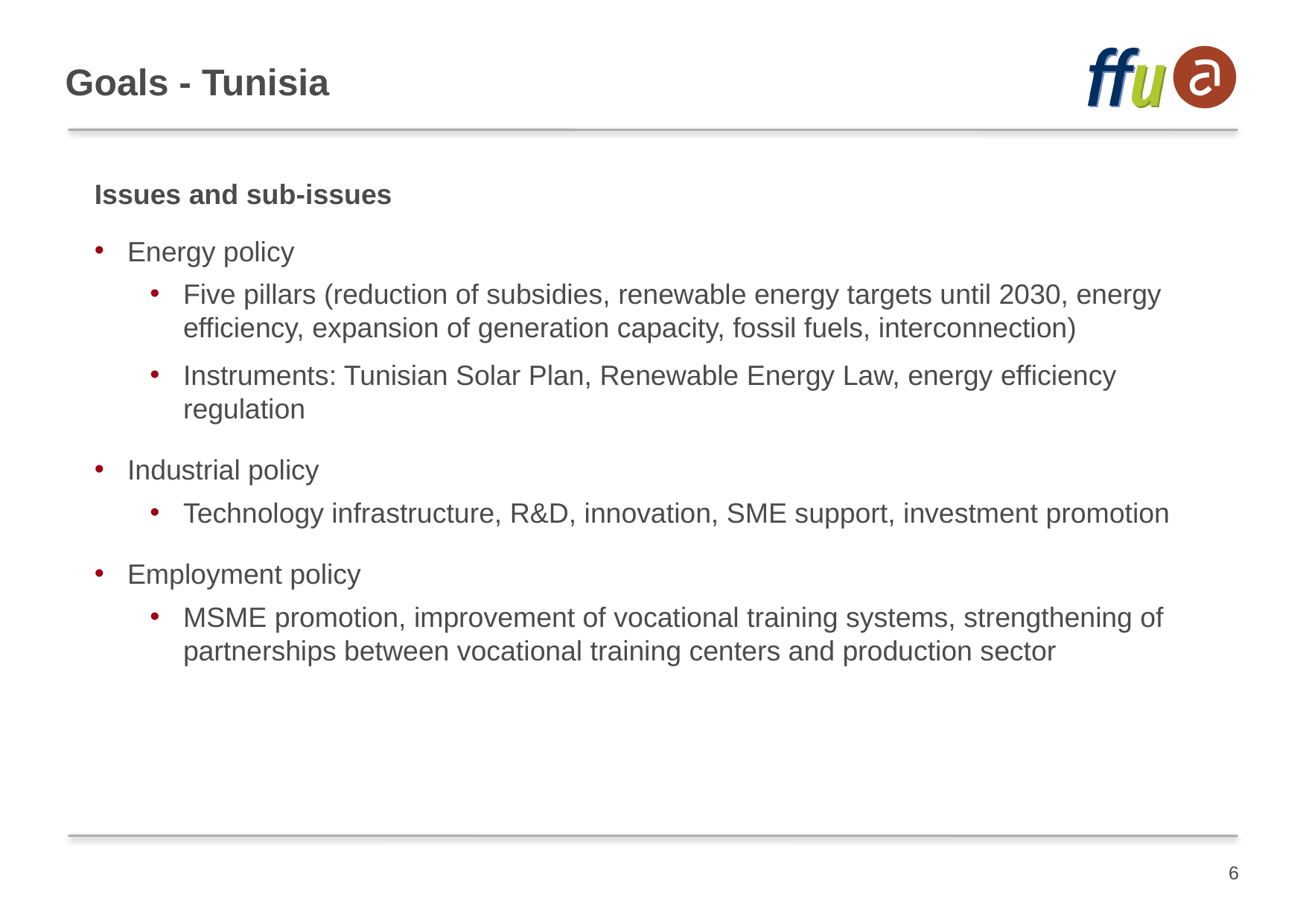

# Goals - Tunisia
Issues and sub-issues
Energy policy
Five pillars (reduction of subsidies, renewable energy targets until 2030, energy efficiency, expansion of generation capacity, fossil fuels, interconnection)
Instruments: Tunisian Solar Plan, Renewable Energy Law, energy efficiency regulation
Industrial policy
Technology infrastructure, R&D, innovation, SME support, investment promotion
Employment policy
MSME promotion, improvement of vocational training systems, strengthening of partnerships between vocational training centers and production sector